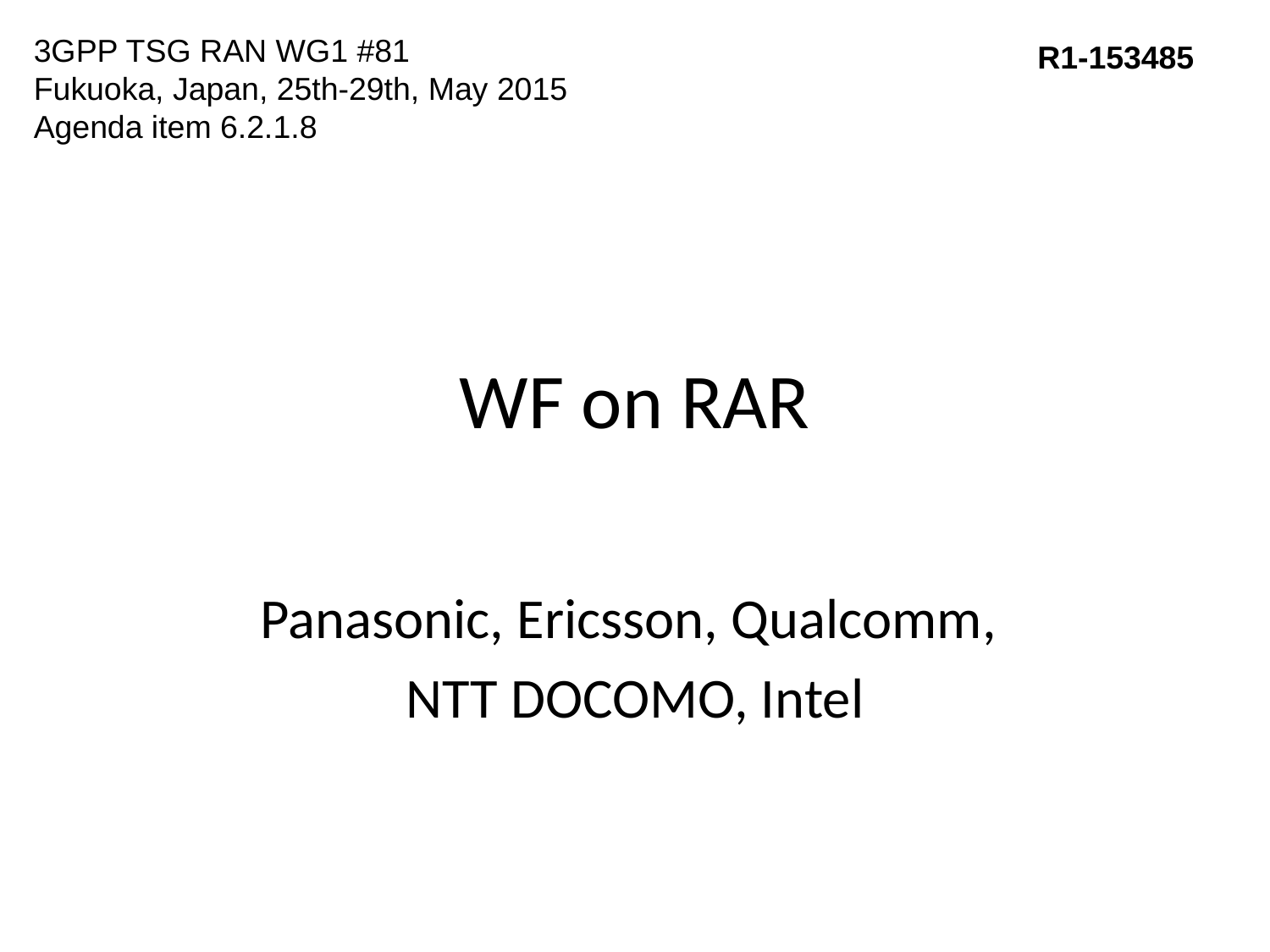

3GPP TSG RAN WG1 #81
Fukuoka, Japan, 25th-29th, May 2015
Agenda item 6.2.1.8
R1-153485
# WF on RAR
Panasonic, Ericsson, Qualcomm,
NTT DOCOMO, Intel